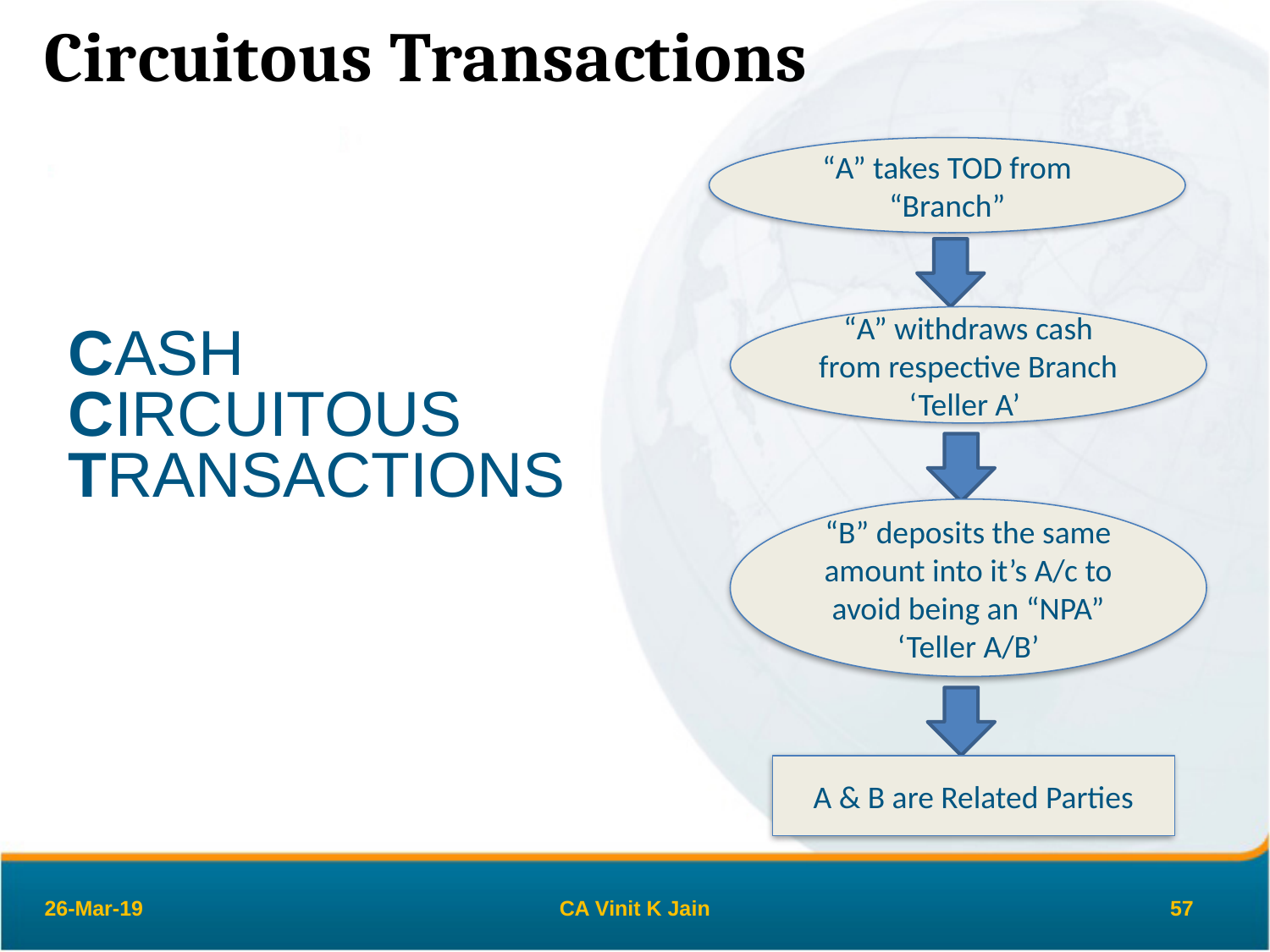

Circuitous Transactions

“A” takes TOD from “Branch”

CASH
CIRCUITOUS
TRANSACTIONS
“A” withdraws cash from respective Branch ‘Teller A’

“B” deposits the same amount into it’s A/c to avoid being an “NPA” ‘Teller A/B’

A & B are Related Parties
26-Mar-19
CA Vinit K Jain
57